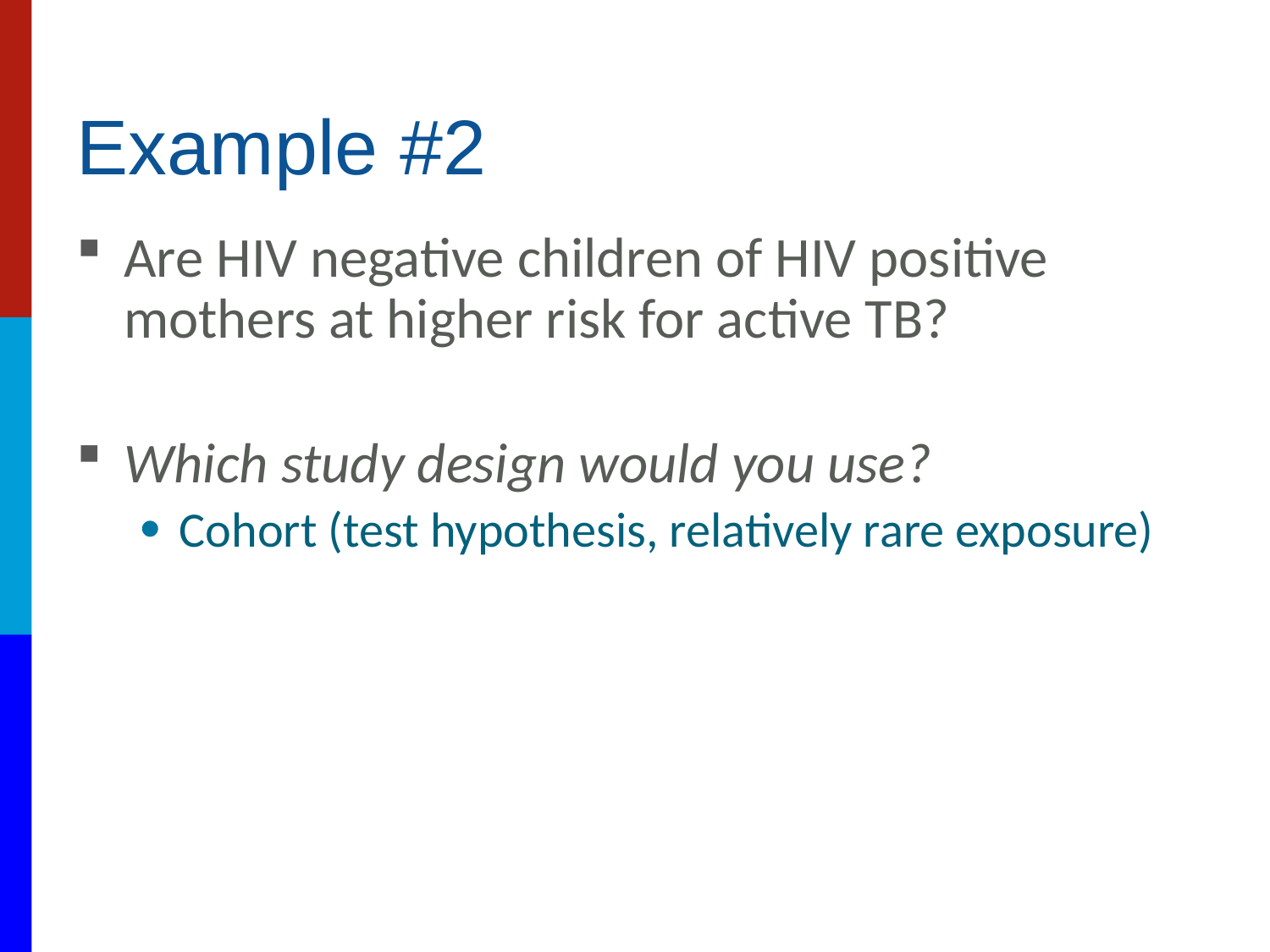

# Example #2
Are HIV negative children of HIV positive mothers at higher risk for active TB?

Which study design would you use?
Cohort (test hypothesis, relatively rare exposure)